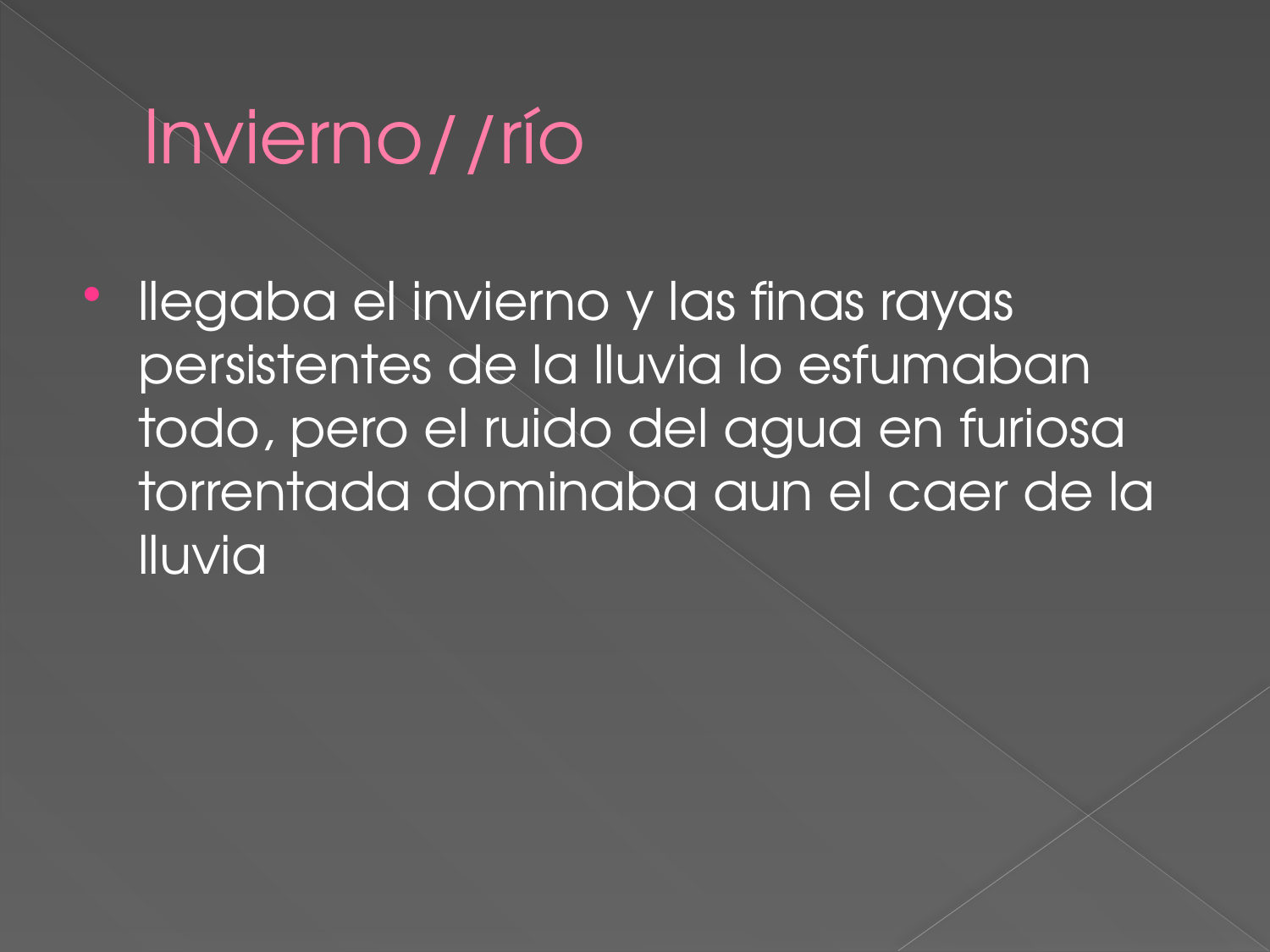

# Invierno//río
llegaba el invierno y las finas rayas persistentes de la lluvia lo esfumaban todo, pero el ruido del agua en furiosa torrentada dominaba aun el caer de la lluvia